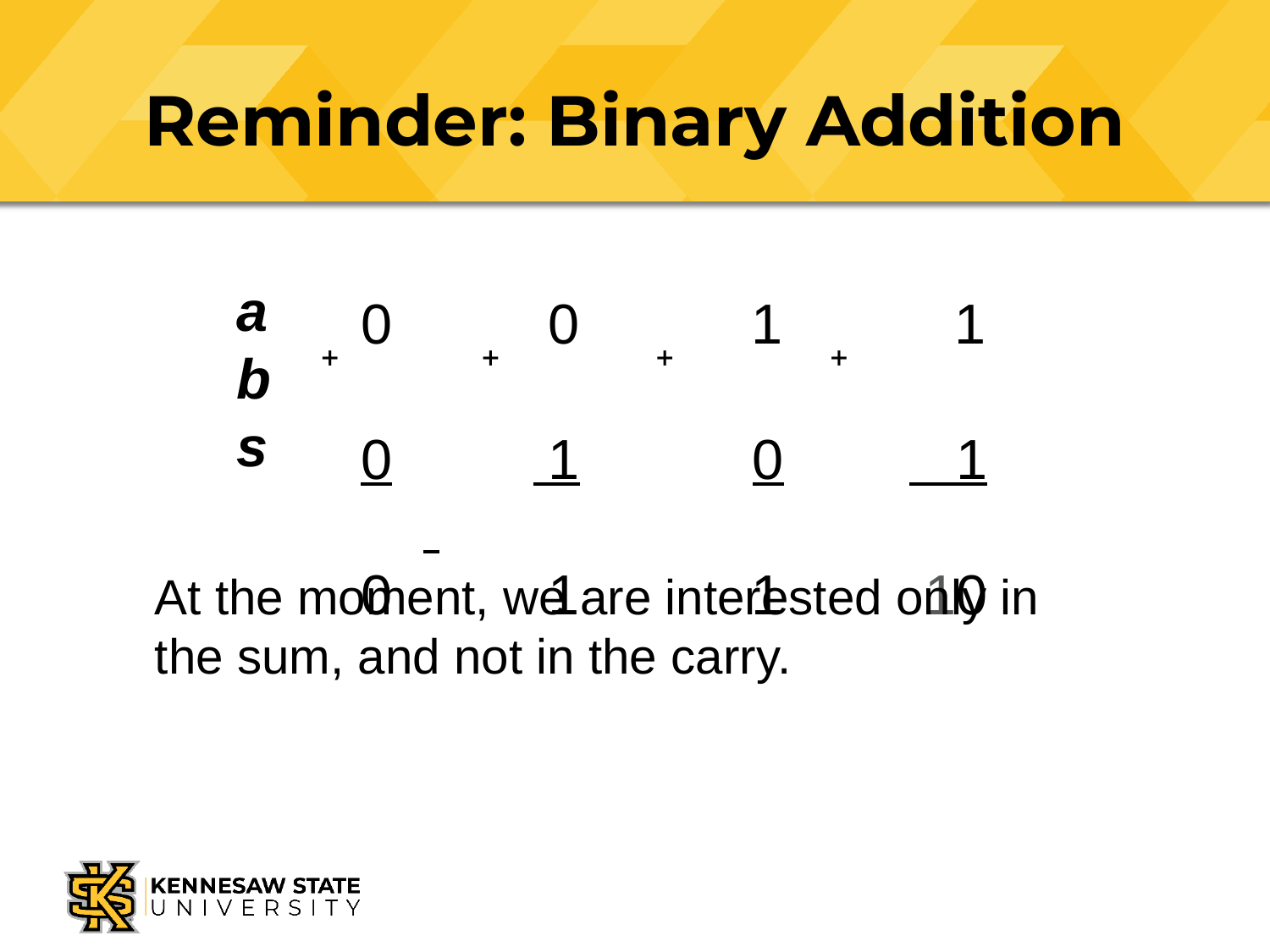

# Reminder: Binary Addition
0          0           1           1
0          1           0           1
0          1           1         10
+
+
+
+
a
b
s
At the moment, we are interested only in the sum, and not in the carry.